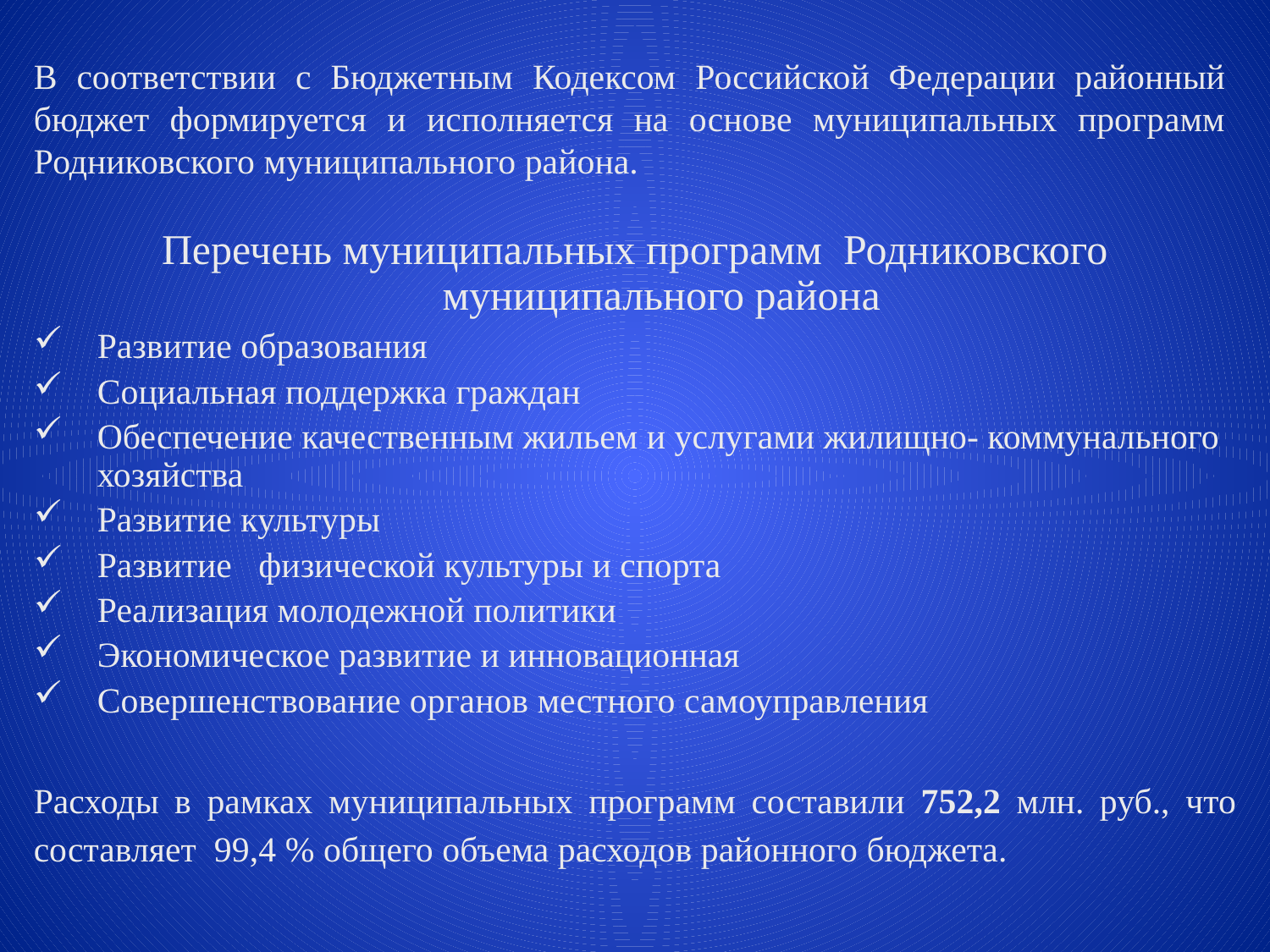

# В соответствии с Бюджетным Кодексом Российской Федерации районный бюджет формируется и исполняется на основе муниципальных программ Родниковского муниципального района.
Перечень муниципальных программ  Родниковского муниципального района
Развитие образования
Социальная поддержка граждан
Обеспечение качественным жильем и услугами жилищно- коммунального хозяйства
Развитие культуры
Развитие   физической культуры и спорта
Реализация молодежной политики
Экономическое развитие и инновационная
Совершенствование органов местного самоуправления

Расходы в рамках муниципальных программ составили 752,2 млн. руб., что составляет  99,4 % общего объема расходов районного бюджета.